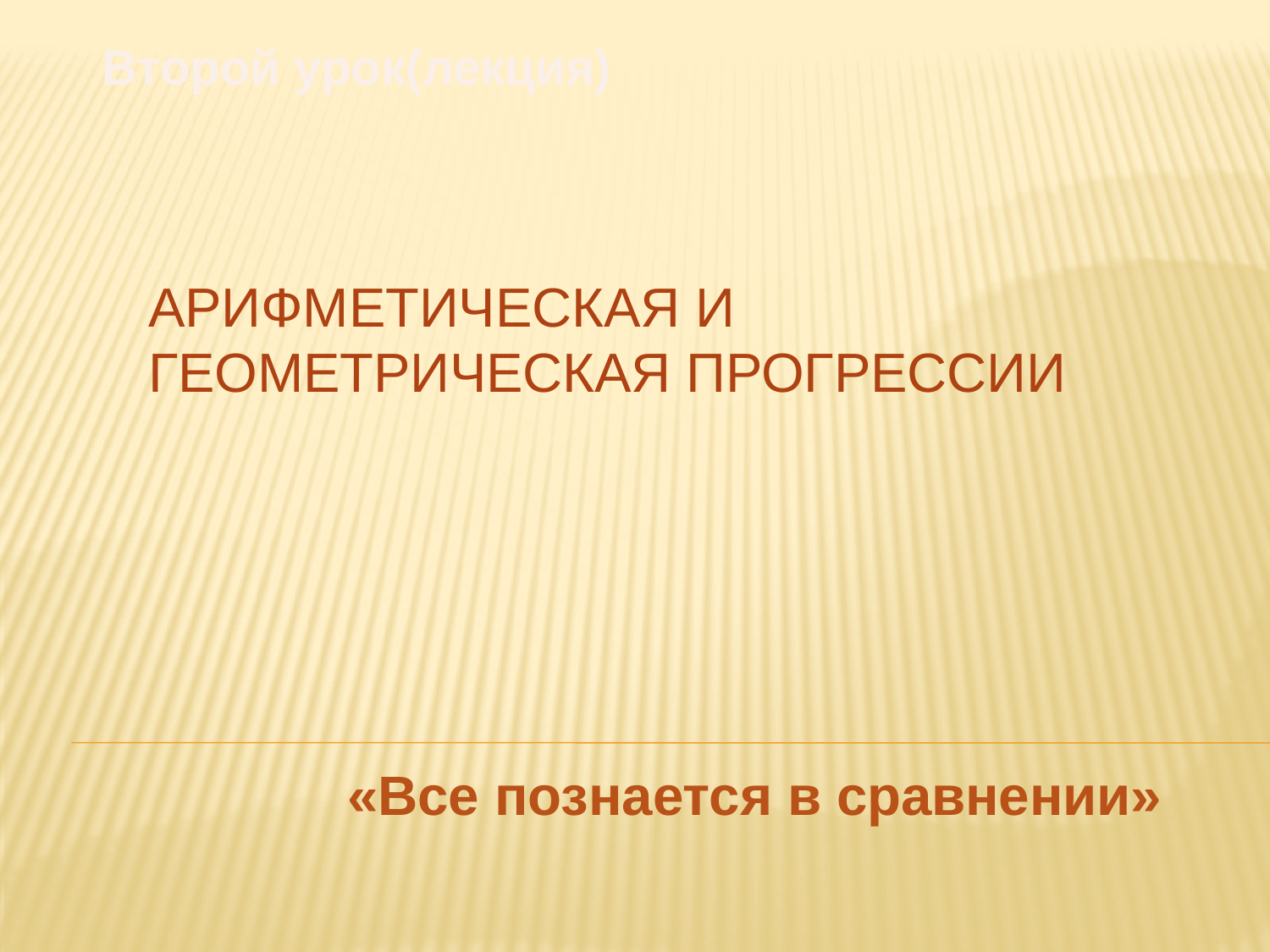

Второй урок(лекция)
# Арифметическая и геометрическая прогрессии
«Все познается в сравнении»